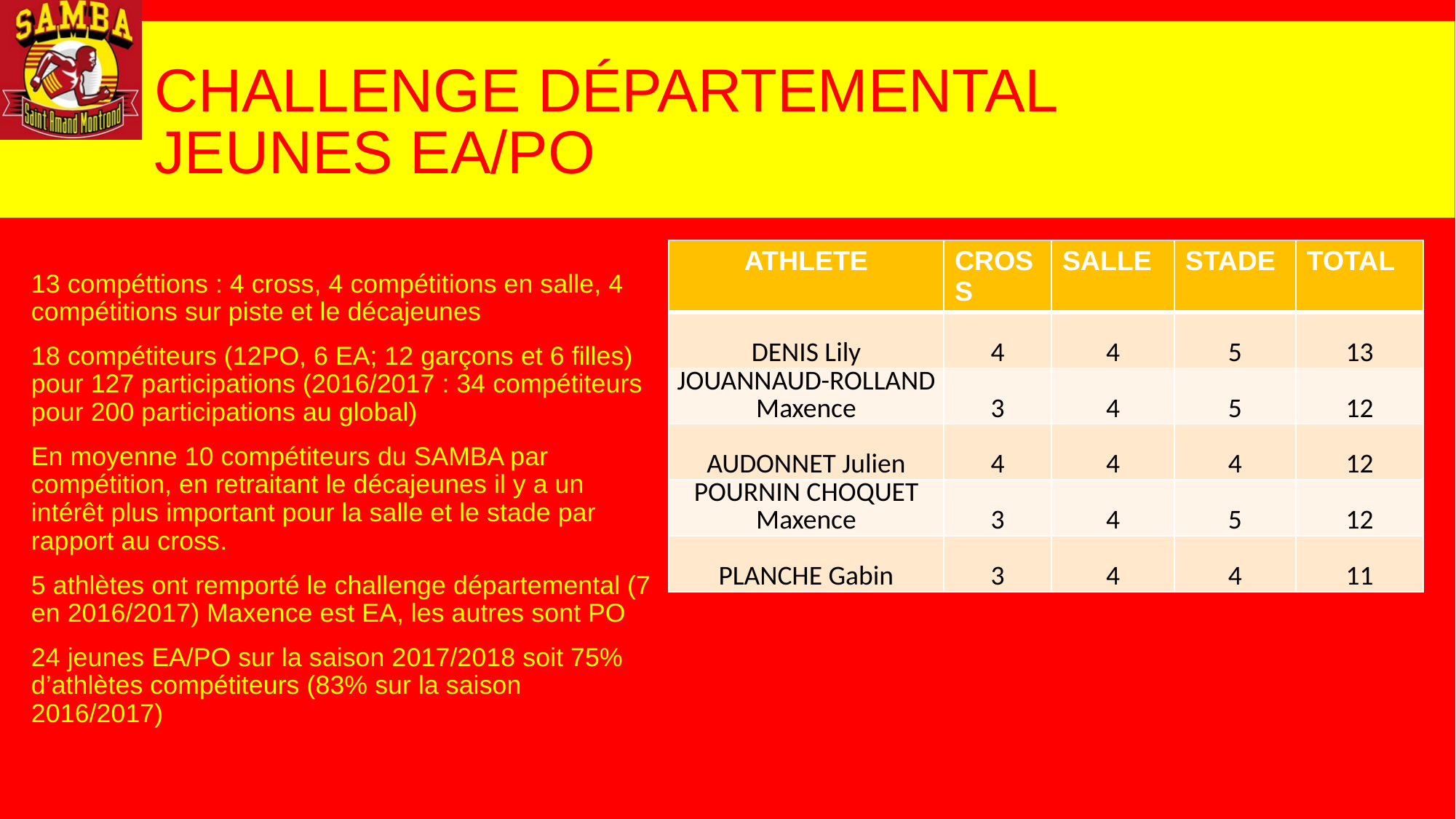

# CHALLENGE départemental JEUNES EA/PO
| ATHLETE | CROSS | SALLE | STADE | TOTAL |
| --- | --- | --- | --- | --- |
| DENIS Lily | 4 | 4 | 5 | 13 |
| JOUANNAUD-ROLLAND Maxence | 3 | 4 | 5 | 12 |
| AUDONNET Julien | 4 | 4 | 4 | 12 |
| POURNIN CHOQUET Maxence | 3 | 4 | 5 | 12 |
| PLANCHE Gabin | 3 | 4 | 4 | 11 |
13 compéttions : 4 cross, 4 compétitions en salle, 4 compétitions sur piste et le décajeunes
18 compétiteurs (12PO, 6 EA; 12 garçons et 6 filles) pour 127 participations (2016/2017 : 34 compétiteurs pour 200 participations au global)
En moyenne 10 compétiteurs du SAMBA par compétition, en retraitant le décajeunes il y a un intérêt plus important pour la salle et le stade par rapport au cross.
5 athlètes ont remporté le challenge départemental (7 en 2016/2017) Maxence est EA, les autres sont PO
24 jeunes EA/PO sur la saison 2017/2018 soit 75% d’athlètes compétiteurs (83% sur la saison 2016/2017)